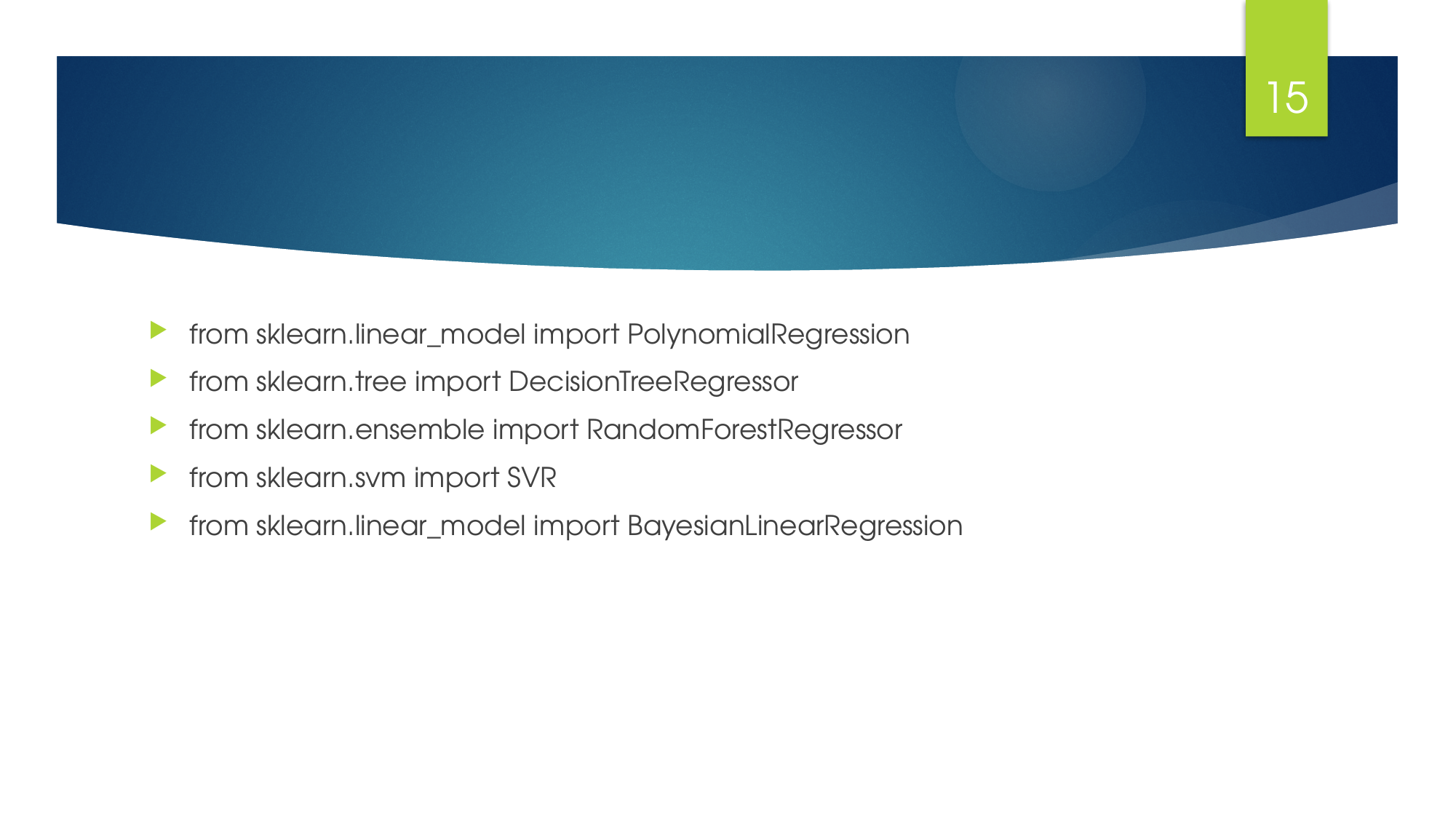

15
#
from sklearn.linear_model import PolynomialRegression
from sklearn.tree import DecisionTreeRegressor
from sklearn.ensemble import RandomForestRegressor
from sklearn.svm import SVR
from sklearn.linear_model import BayesianLinearRegression